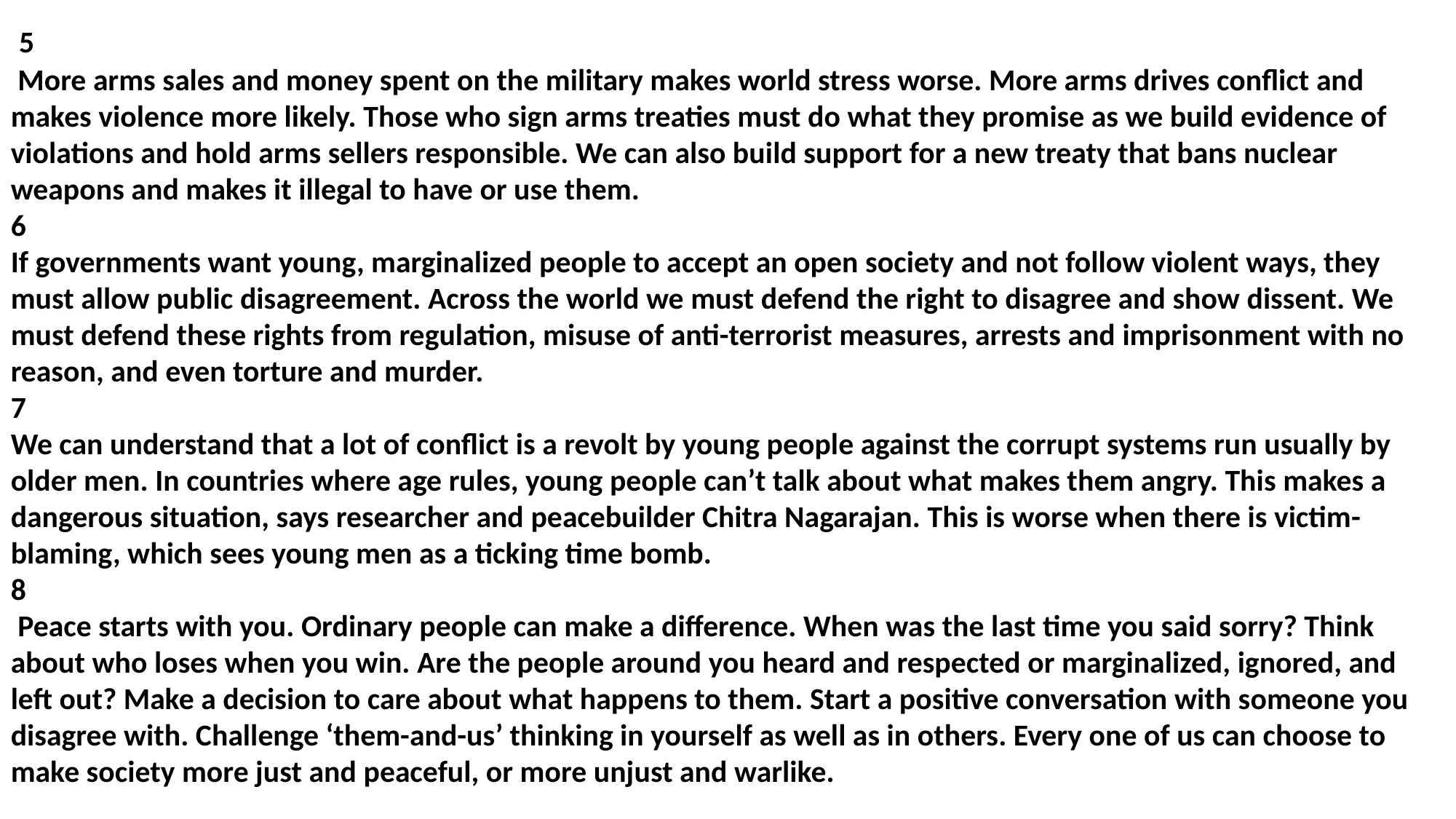

5
 More arms sales and money spent on the military makes world stress worse. More arms drives conflict and makes violence more likely. Those who sign arms treaties must do what they promise as we build evidence of violations and hold arms sellers responsible. We can also build support for a new treaty that bans nuclear weapons and makes it illegal to have or use them.
6
If governments want young, marginalized people to accept an open society and not follow violent ways, they must allow public disagreement. Across the world we must defend the right to disagree and show dissent. We must defend these rights from regulation, misuse of anti-terrorist measures, arrests and imprisonment with no reason, and even torture and murder.
7
We can understand that a lot of conflict is a revolt by young people against the corrupt systems run usually by older men. In countries where age rules, young people can’t talk about what makes them angry. This makes a dangerous situation, says researcher and peacebuilder Chitra Nagarajan. This is worse when there is victim-blaming, which sees young men as a ticking time bomb.
8
 Peace starts with you. Ordinary people can make a difference. When was the last time you said sorry? Think about who loses when you win. Are the people around you heard and respected or marginalized, ignored, and left out? Make a decision to care about what happens to them. Start a positive conversation with someone you disagree with. Challenge ‘them-and-us’ thinking in yourself as well as in others. Every one of us can choose to make society more just and peaceful, or more unjust and warlike.